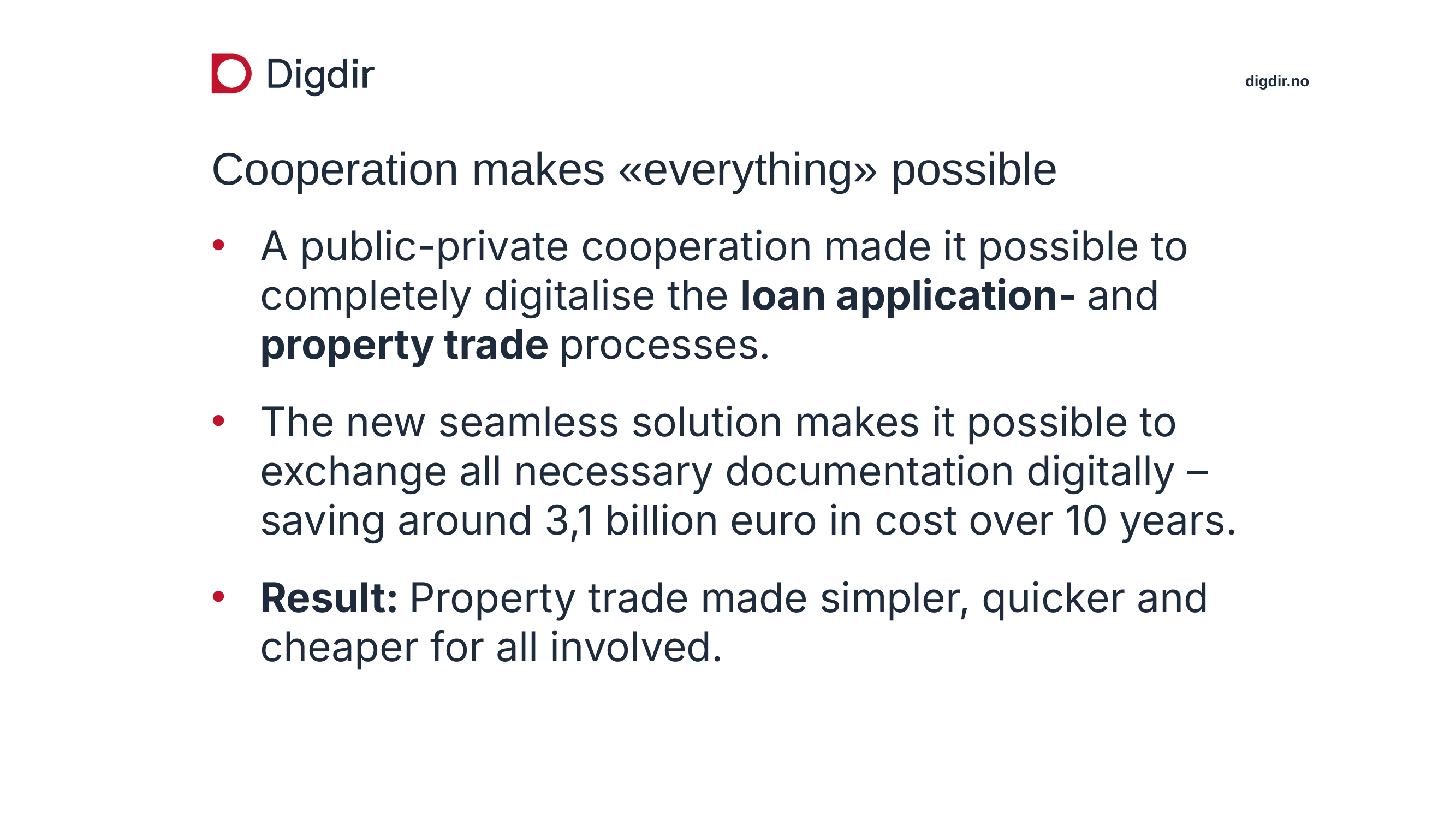

# Cooperation makes «everything» possible
A public-private cooperation made it possible to completely digitalise the loan application- and property trade processes.
The new seamless solution makes it possible to exchange all necessary documentation digitally – saving around 3,1 billion euro in cost over 10 years.
Result: Property trade made simpler, quicker and cheaper for all involved.